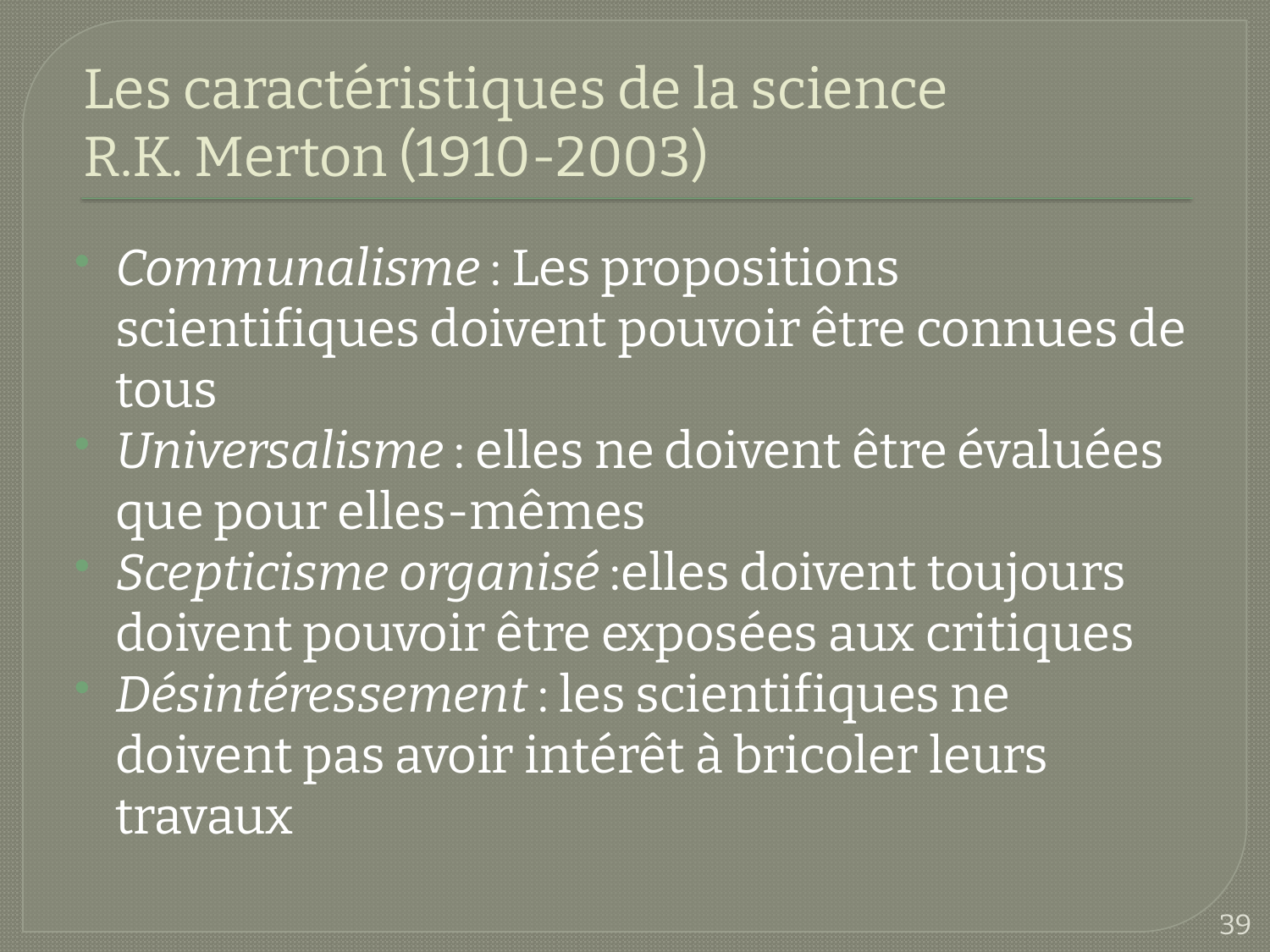

# Les caractéristiques de la science R.K. Merton (1910-2003)
Communalisme : Les propositions scientifiques doivent pouvoir être connues de tous
Universalisme : elles ne doivent être évaluées que pour elles-mêmes
Scepticisme organisé :elles doivent toujours doivent pouvoir être exposées aux critiques
Désintéressement : les scientifiques ne doivent pas avoir intérêt à bricoler leurs travaux
39